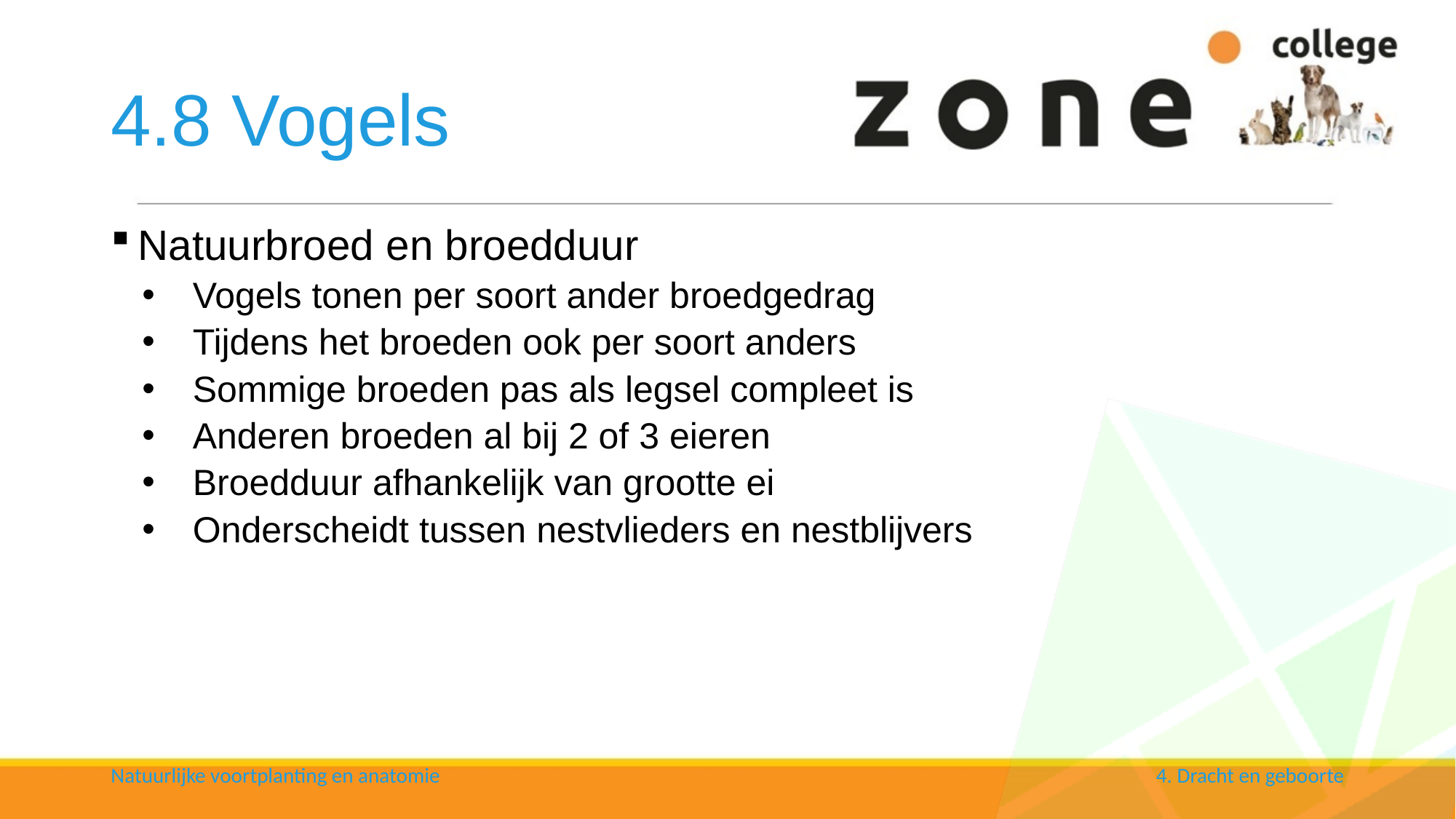

# 4.8 Vogels
Natuurbroed en broedduur
Vogels tonen per soort ander broedgedrag
Tijdens het broeden ook per soort anders
Sommige broeden pas als legsel compleet is
Anderen broeden al bij 2 of 3 eieren
Broedduur afhankelijk van grootte ei
Onderscheidt tussen nestvlieders en nestblijvers

Natuurlijke voortplanting en anatomie
4. Dracht en geboorte